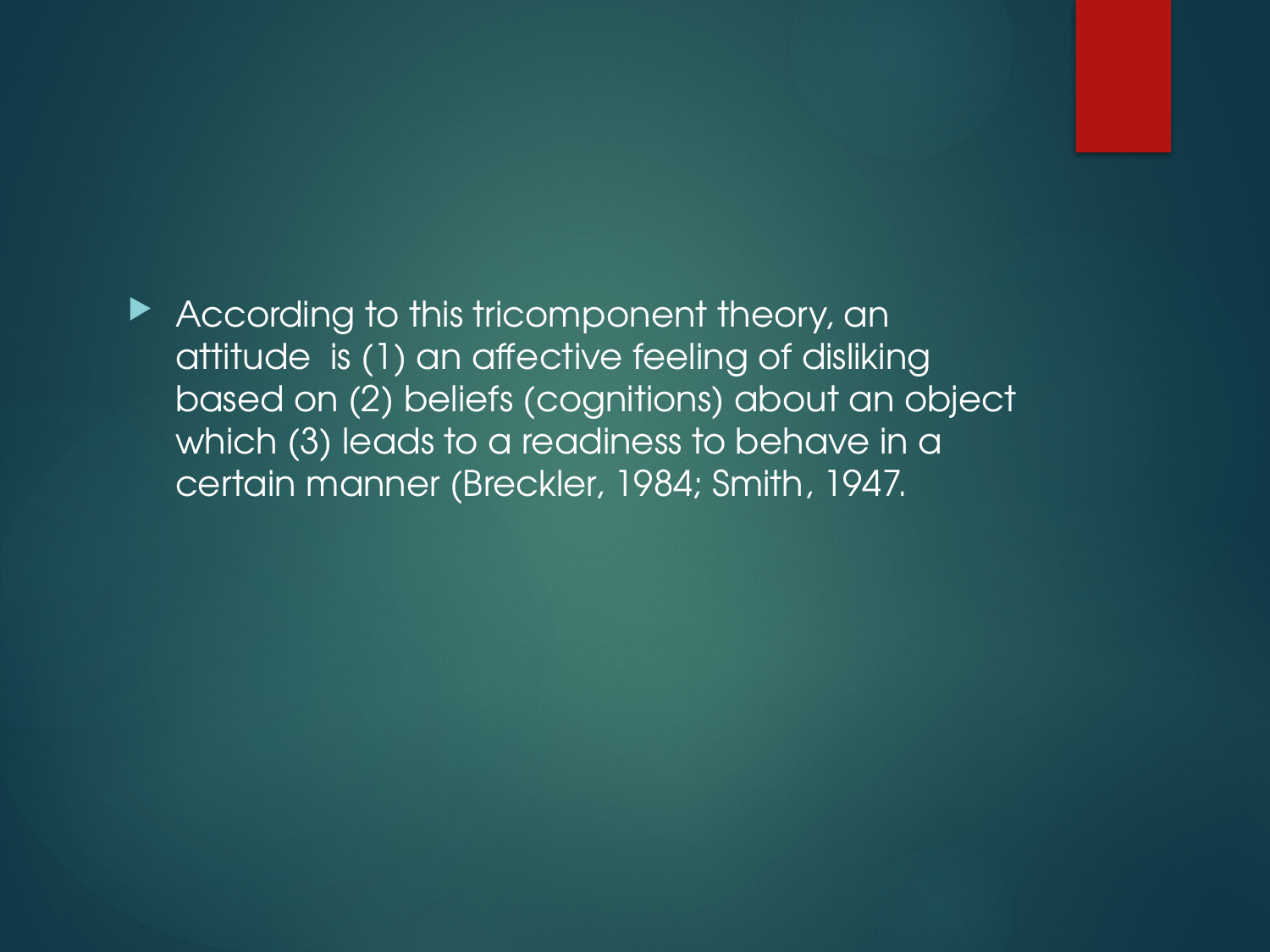

#
According to this tricomponent theory, an attitude  is (1) an affective feeling of disliking based on (2) beliefs (cognitions) about an object which (3) leads to a readiness to behave in a certain manner (Breckler, 1984; Smith, 1947.